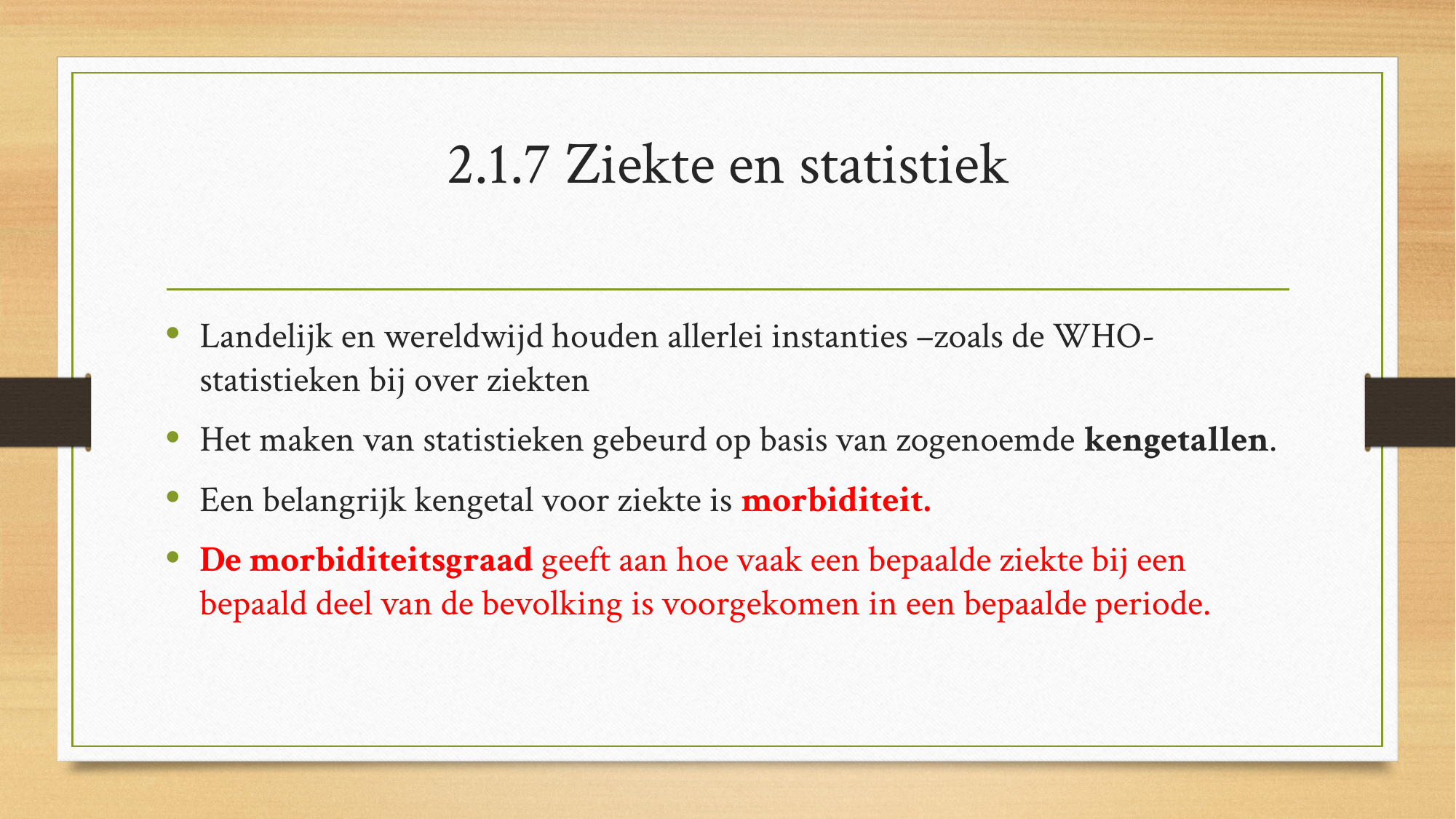

# 2.1.7 Ziekte en statistiek
Landelijk en wereldwijd houden allerlei instanties –zoals de WHO-statistieken bij over ziekten
Het maken van statistieken gebeurd op basis van zogenoemde kengetallen.
Een belangrijk kengetal voor ziekte is morbiditeit.
De morbiditeitsgraad geeft aan hoe vaak een bepaalde ziekte bij een bepaald deel van de bevolking is voorgekomen in een bepaalde periode.